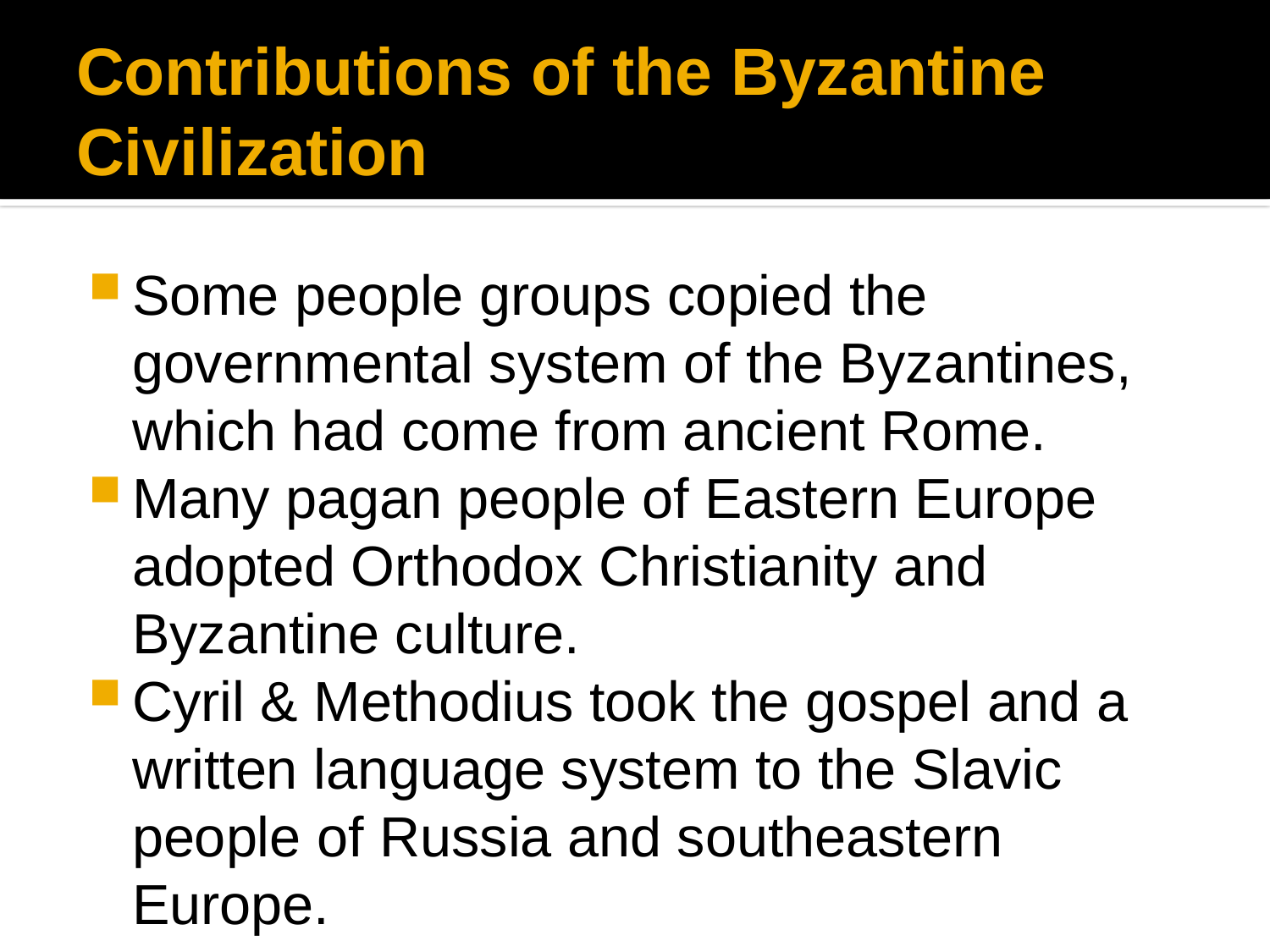

# Contributions of the Byzantine Civilization
Some people groups copied the governmental system of the Byzantines, which had come from ancient Rome.
Many pagan people of Eastern Europe adopted Orthodox Christianity and Byzantine culture.
Cyril & Methodius took the gospel and a written language system to the Slavic people of Russia and southeastern Europe.